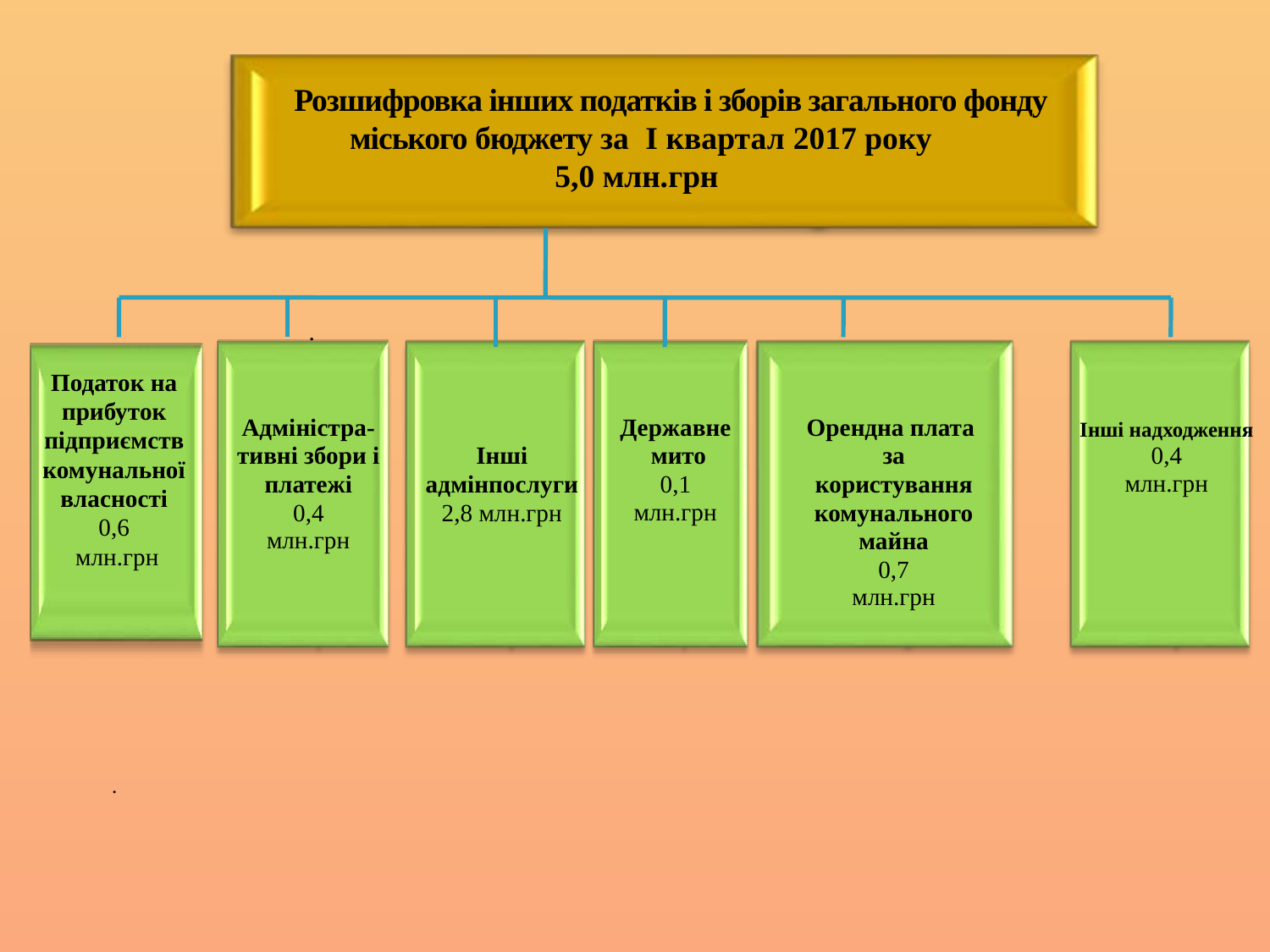

Розшифровка інших податків і зборів загального фонду
міського бюджету за  І квартал 2017 року
5,0 млн.грн
.

Адміністра-
тивні збори і платежі
0,4
млн.грн

Інші адмінпослуги
2,8 млн.грн

Державне
 мито
0,1
млн.грн

Орендна плата
за
 користування
комунального
майна
0,7
млн.грн

Інші надходження
0,4
млн.грн

Податок на прибуток підприємств комунальної власності
0,6
 млн.грн
.